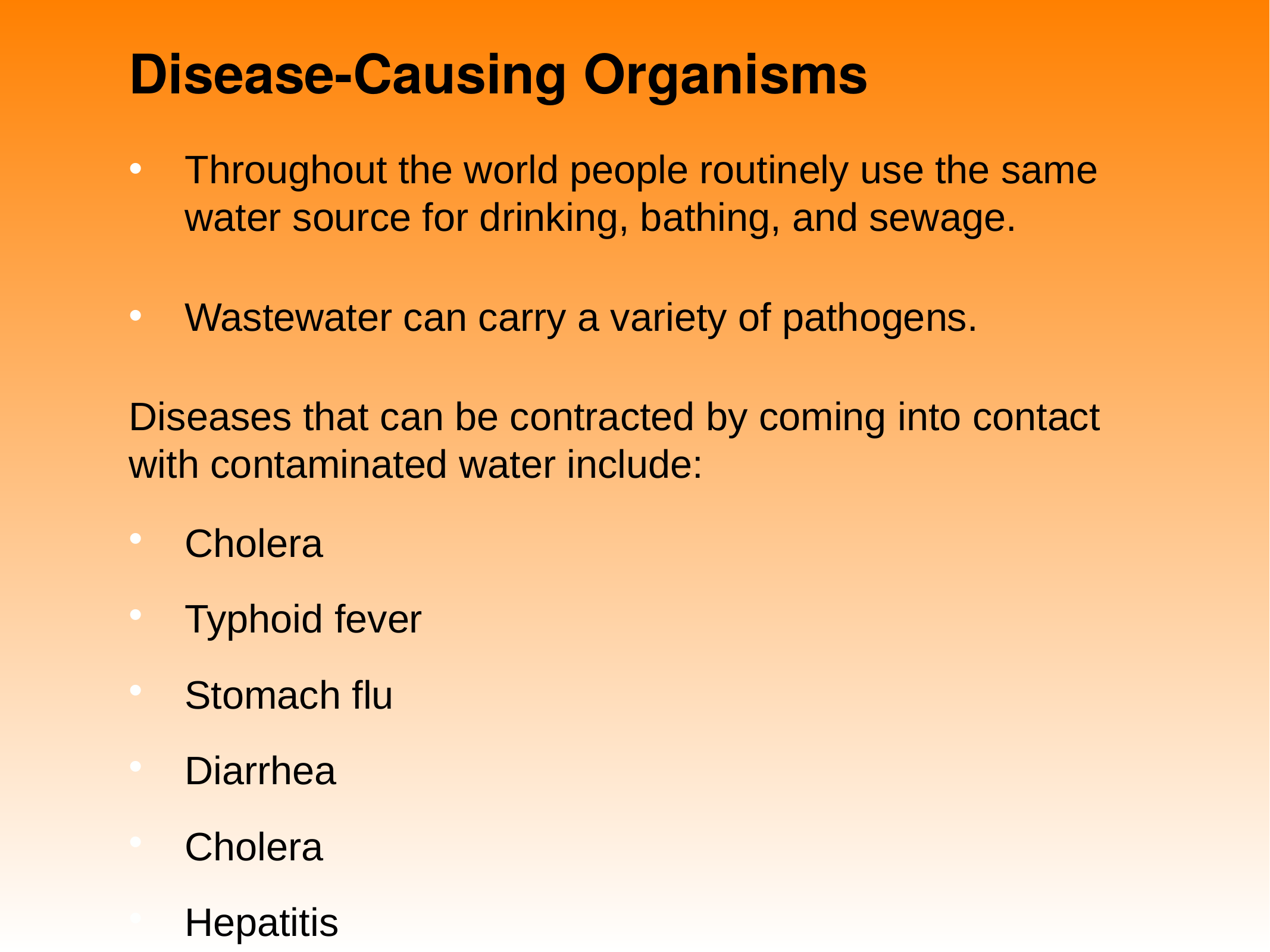

# Disease-Causing Organisms
Throughout the world people routinely use the same water source for drinking, bathing, and sewage.
Wastewater can carry a variety of pathogens.
Diseases that can be contracted by coming into contact with contaminated water include:
Cholera
Typhoid fever
Stomach flu
Diarrhea
Cholera
Hepatitis